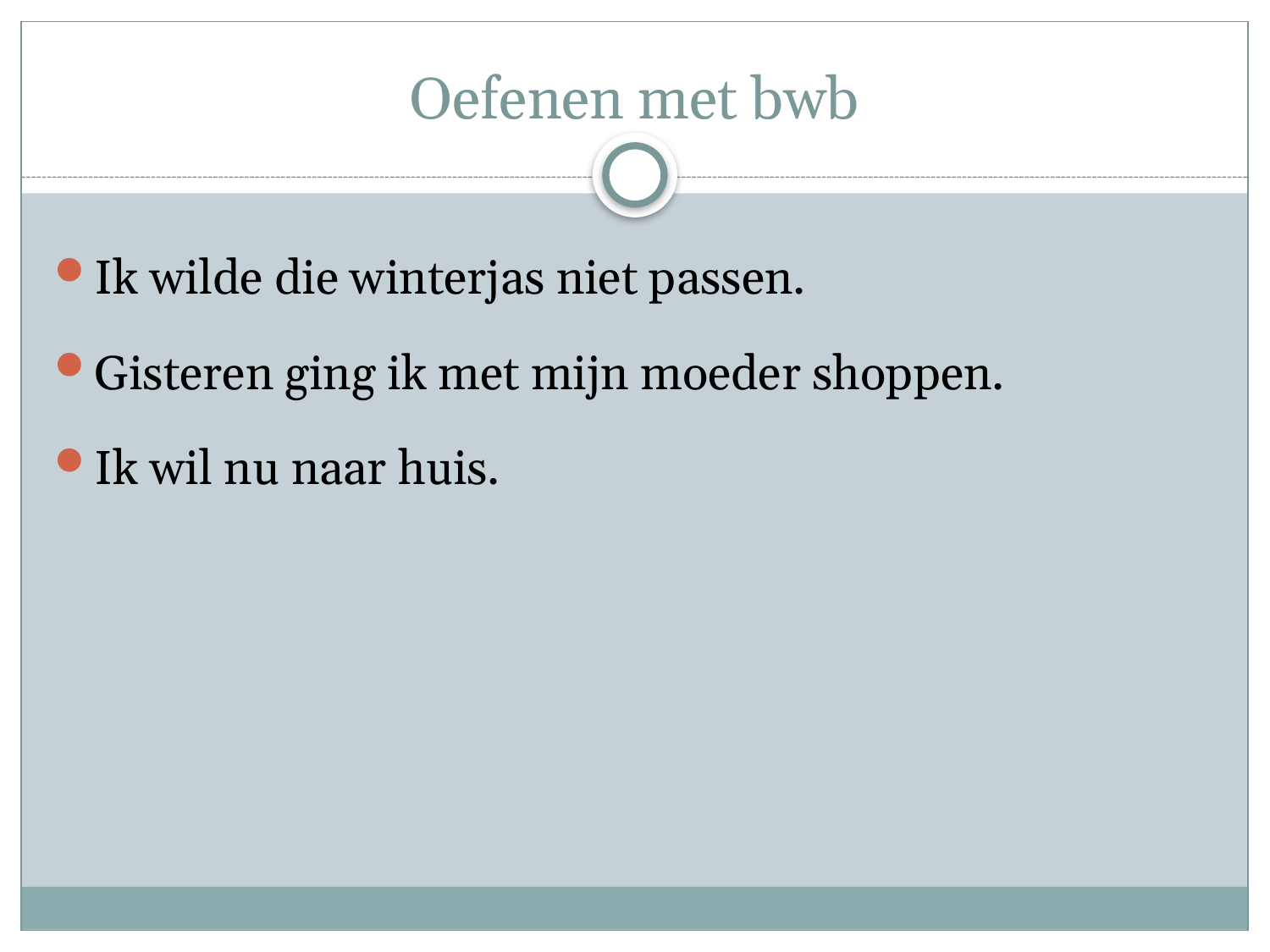

# Oefenen met bwb
Ik wilde die winterjas niet passen.
Gisteren ging ik met mijn moeder shoppen.
Ik wil nu naar huis.